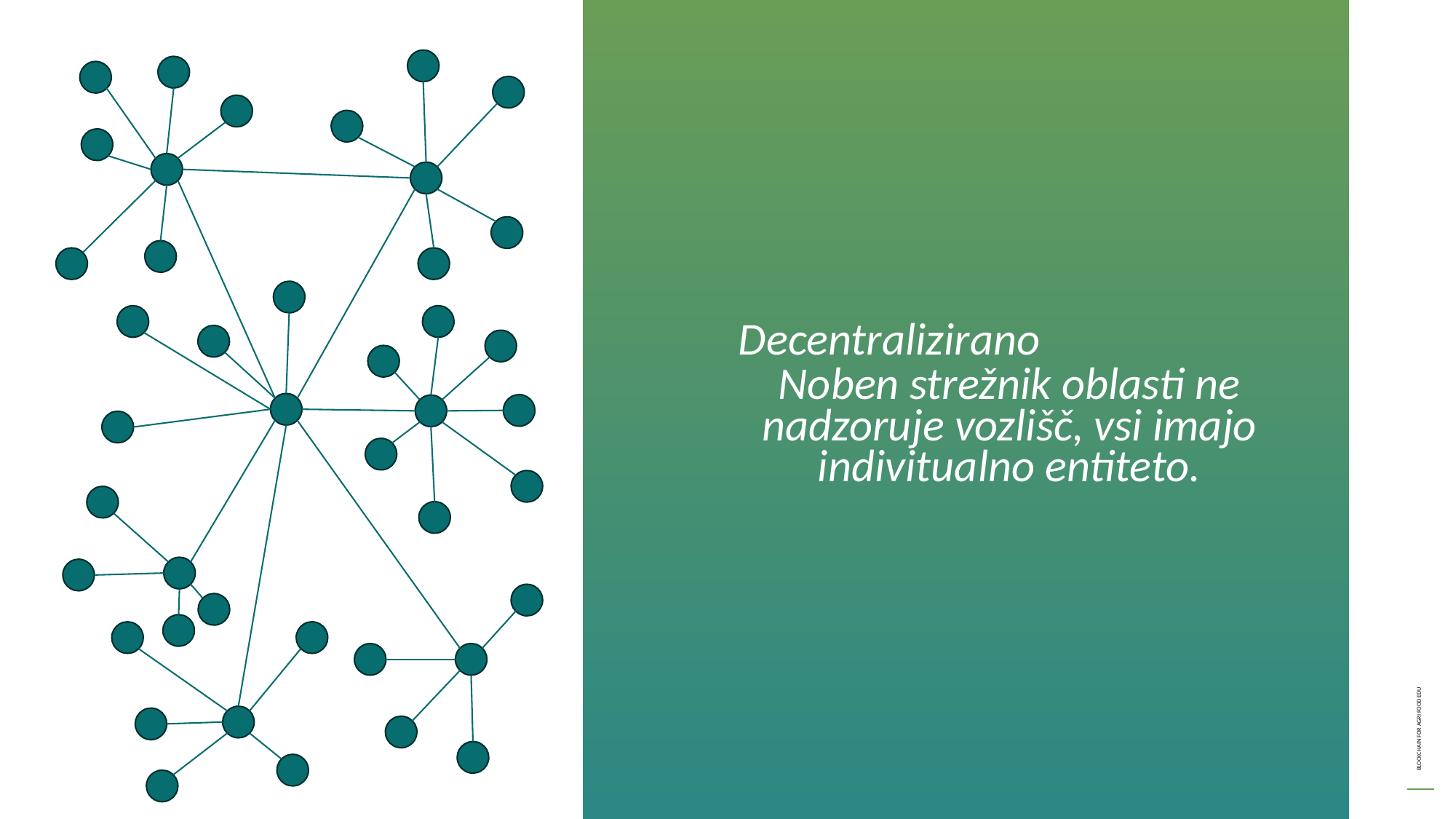

Decentralizirano
Noben strežnik oblasti ne nadzoruje vozlišč, vsi imajo indivitualno entiteto.